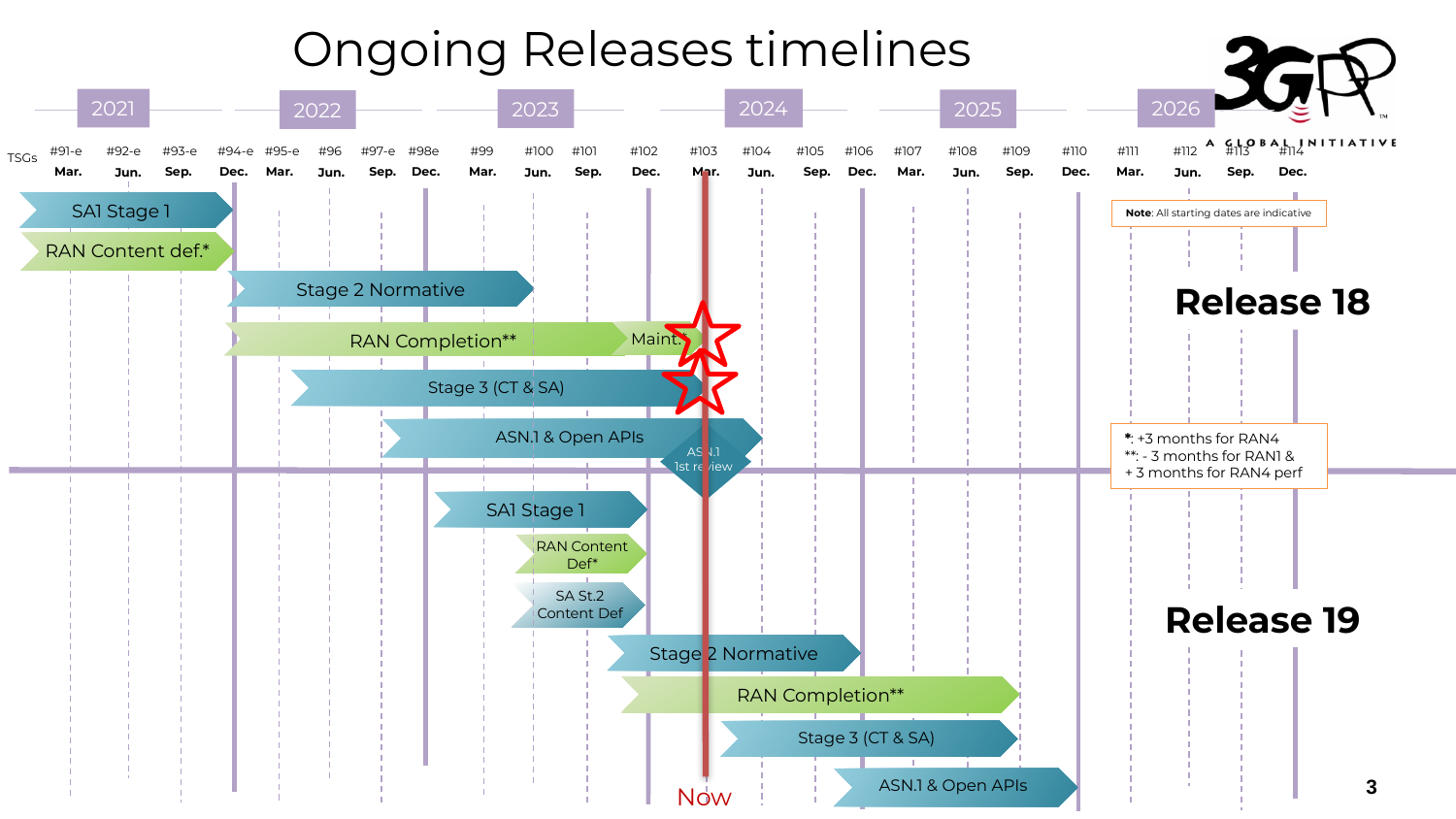

Ongoing Releases timelines
2021
2024
2026
2023
2025
2022
#91-e
#92-e
#93-e
#94-e
#95-e
#96
#97-e
#98e
#99
#100
#101
#102
#103
#104
#105
#106
#107
#108
#109
#110
#111
#112
#113
#114
TSGs
Mar.
Mar.
Mar.
Mar.
Mar.
Mar.
Sep.
Dec.
Sep.
Dec.
Sep.
Dec.
Sep.
Dec.
Sep.
Dec.
Sep.
Dec.
Jun.
Jun.
Jun.
Jun.
Jun.
Jun.
SA1 Stage 1
Note: All starting dates are indicative
RAN Content def.*
Stage 2 Normative
Release 18

Maint.*
RAN Completion**

Stage 3 (CT & SA)
ASN.1 & Open APIs
*: +3 months for RAN4
**: - 3 months for RAN1 &
+ 3 months for RAN4 perf

ASN.1
1st review
SA1 Stage 1
RAN Content Def*

SA St.2 Content Def

Release 19
Stage 2 Normative
RAN Completion**
Stage 3 (CT & SA)
ASN.1 & Open APIs
Now